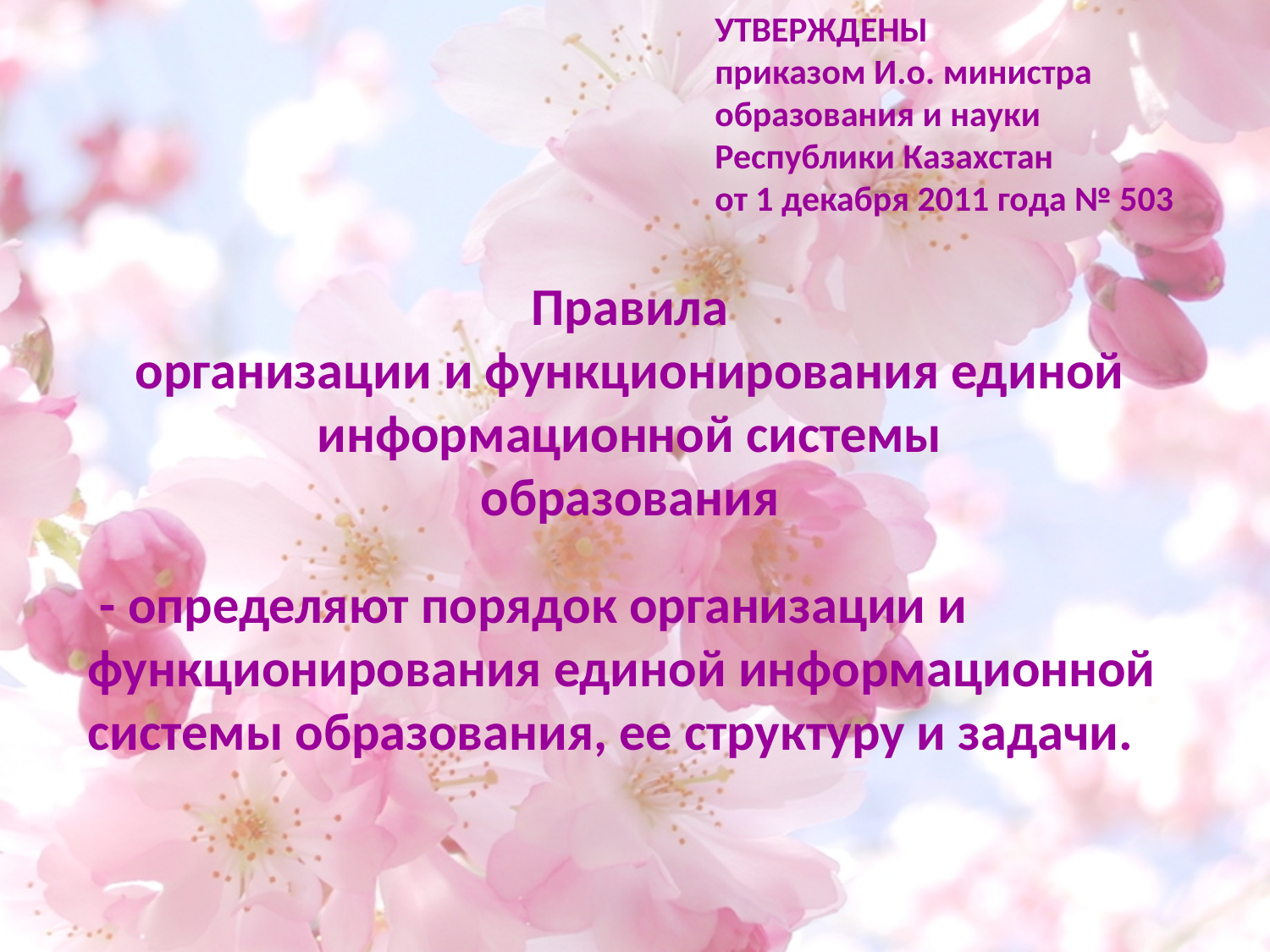

УТВЕРЖДЕНЫ
приказом И.о. министра
образования и науки
Республики Казахстан
от 1 декабря 2011 года № 503
Правила
организации и функционирования единой информационной системы
образования
# - определяют порядок организации и функционирования единой информационной системы образования, ее структуру и задачи.